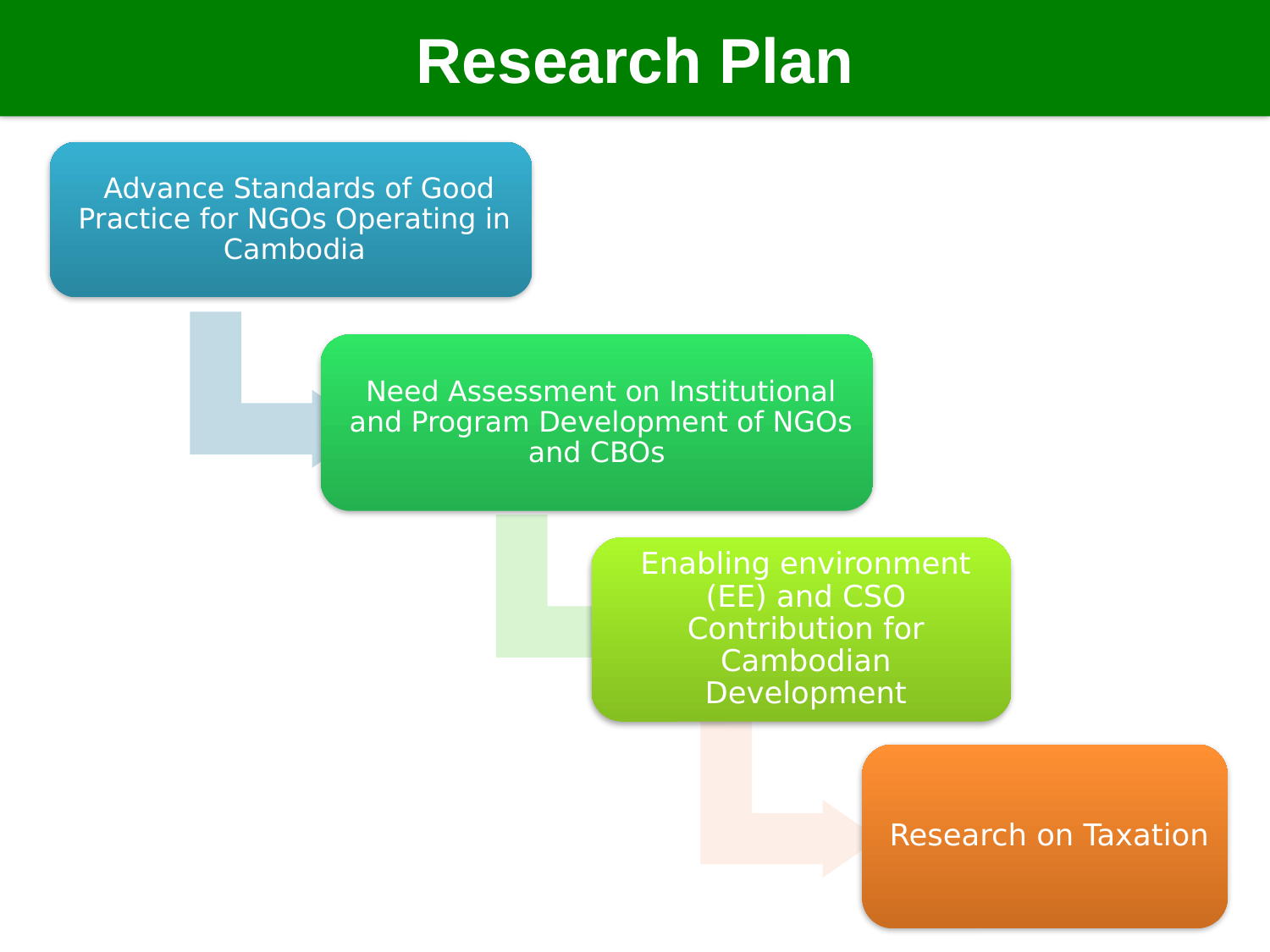

Research Plan
 Advance Standards of Good Practice for NGOs Operating in Cambodia
Need Assessment on Institutional and Program Development of NGOs and CBOs
Enabling environment (EE) and CSO Contribution for Cambodian Development
Research on Taxation
Page | 6